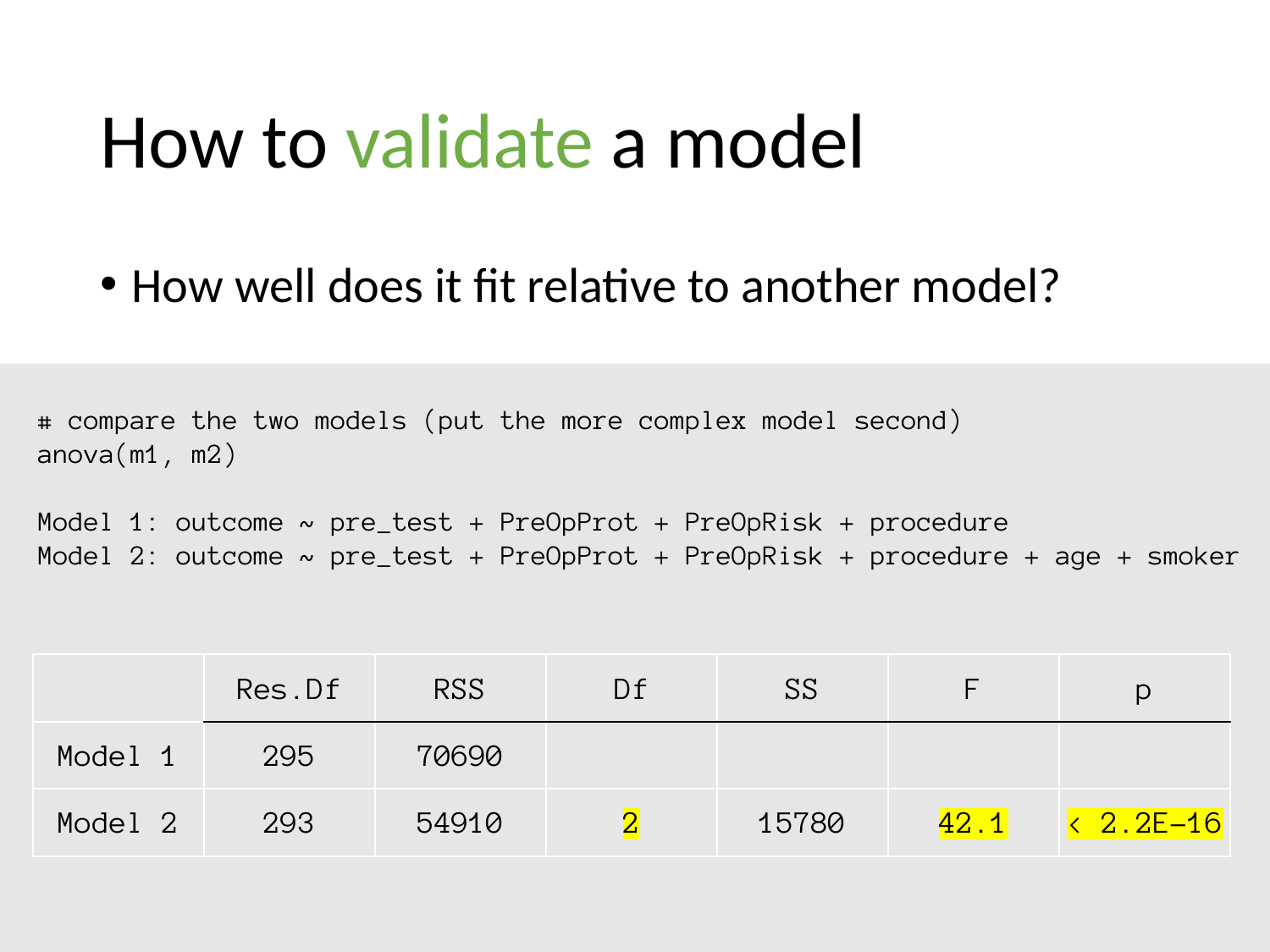

# How to validate a model
How well does it fit relative to another model?
# compare the two models (put the more complex model second)
anova(m1, m2)

Model 1: outcome ~ pre_test + PreOpProt + PreOpRisk + procedure
Model 2: outcome ~ pre_test + PreOpProt + PreOpRisk + procedure + age + smoker

|  | Res.Df | RSS | Df | SS | F | p |
| --- | --- | --- | --- | --- | --- | --- |
| Model 1 | 295 | 70690 |  |  |  |  |
| Model 2 | 293 | 54910 | 2 | 15780 | 42.1 | < 2.2E-16 |